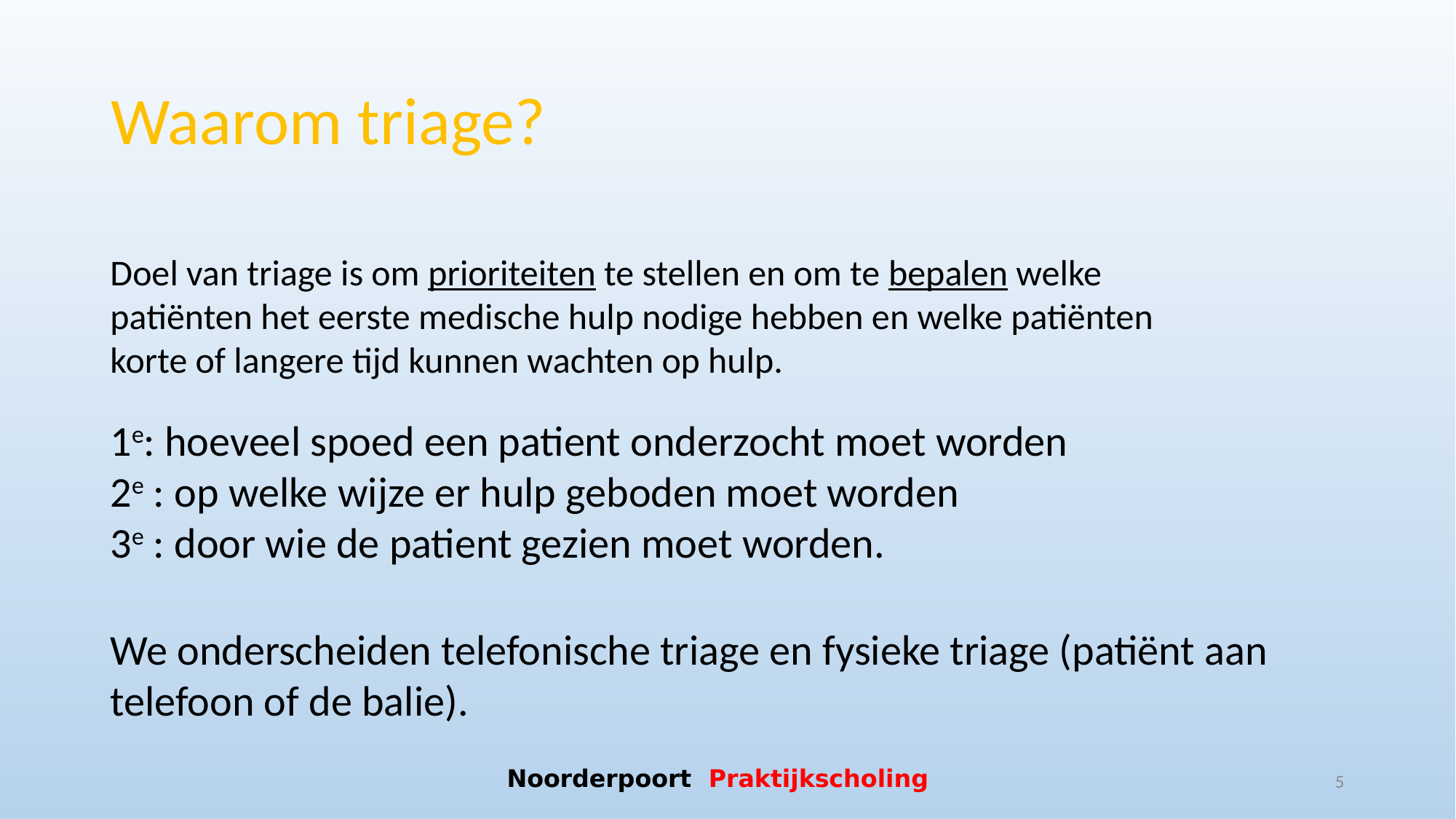

# Waarom triage?
Doel van triage is om prioriteiten te stellen en om te bepalen welke patiënten het eerste medische hulp nodige hebben en welke patiënten korte of langere tijd kunnen wachten op hulp.

1e: hoeveel spoed een patient onderzocht moet worden
2e : op welke wijze er hulp geboden moet worden
3e : door wie de patient gezien moet worden.
We onderscheiden telefonische triage en fysieke triage (patiënt aan telefoon of de balie).
Noorderpoort  Praktijkscholing
5